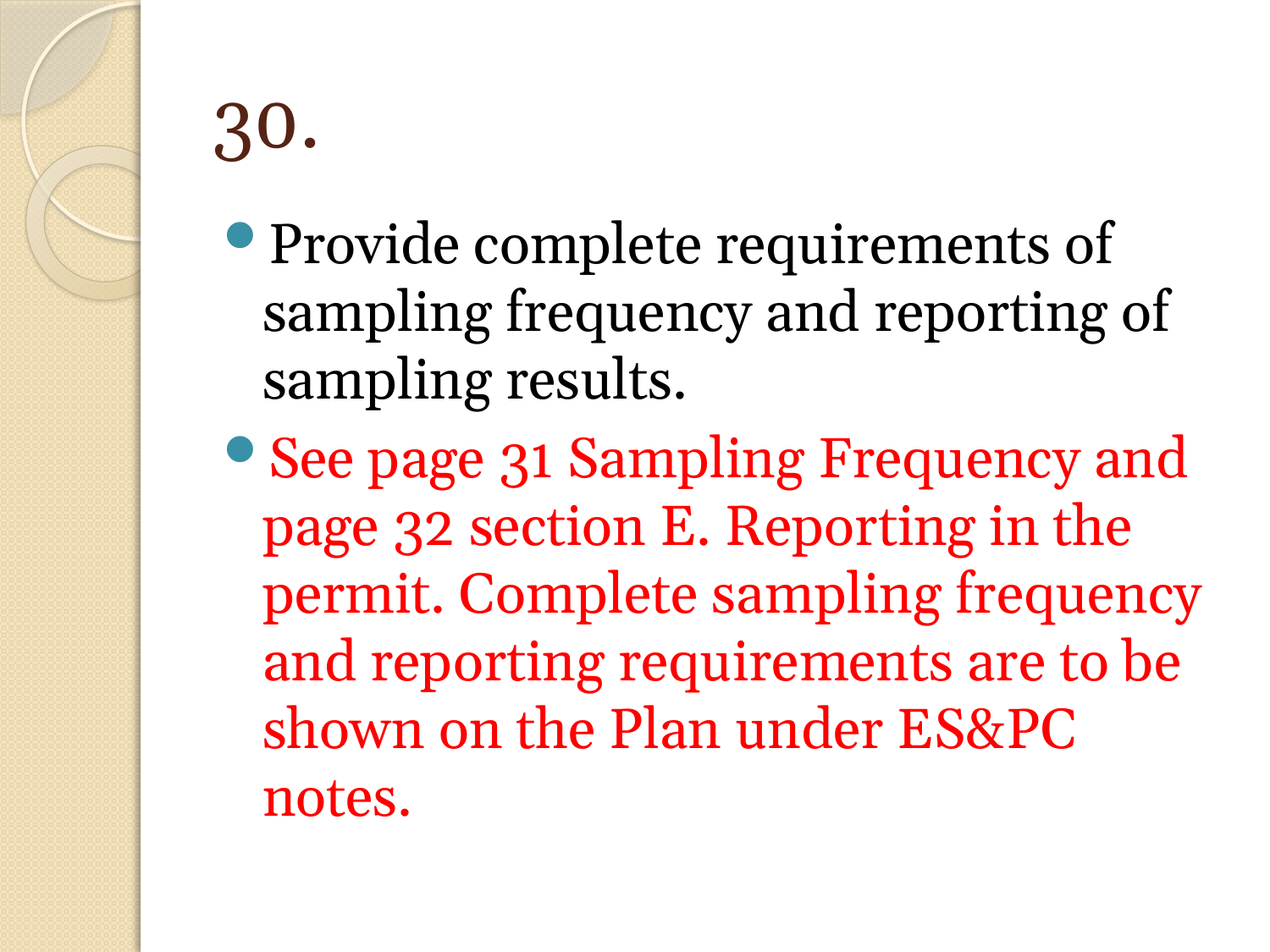

# 30.
Provide complete requirements of sampling frequency and reporting of sampling results.
See page 31 Sampling Frequency and page 32 section E. Reporting in the permit. Complete sampling frequency and reporting requirements are to be shown on the Plan under ES&PC notes.